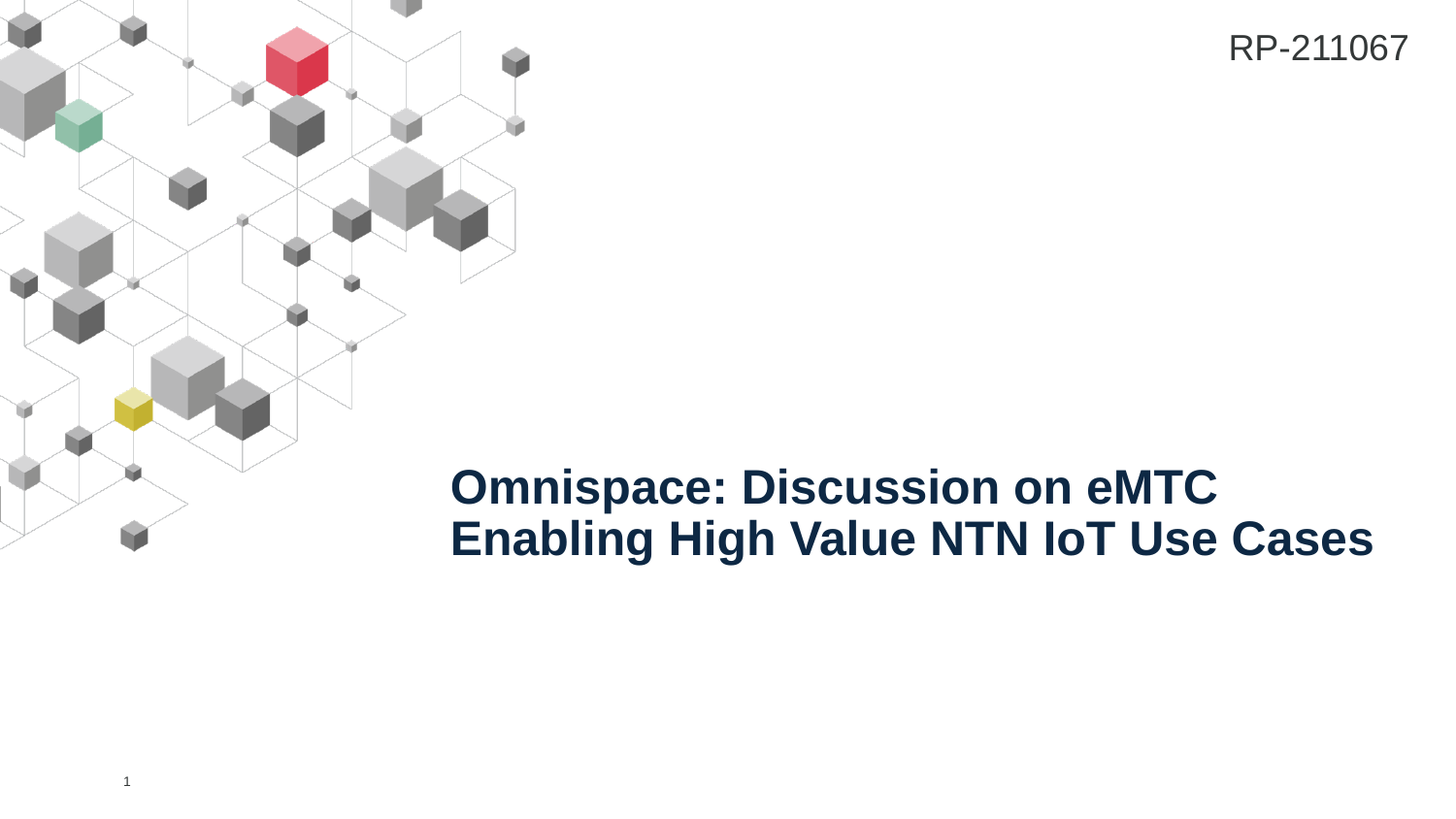

# Omnispace: Discussion on eMTC Enabling High Value NTN IoT Use Cases